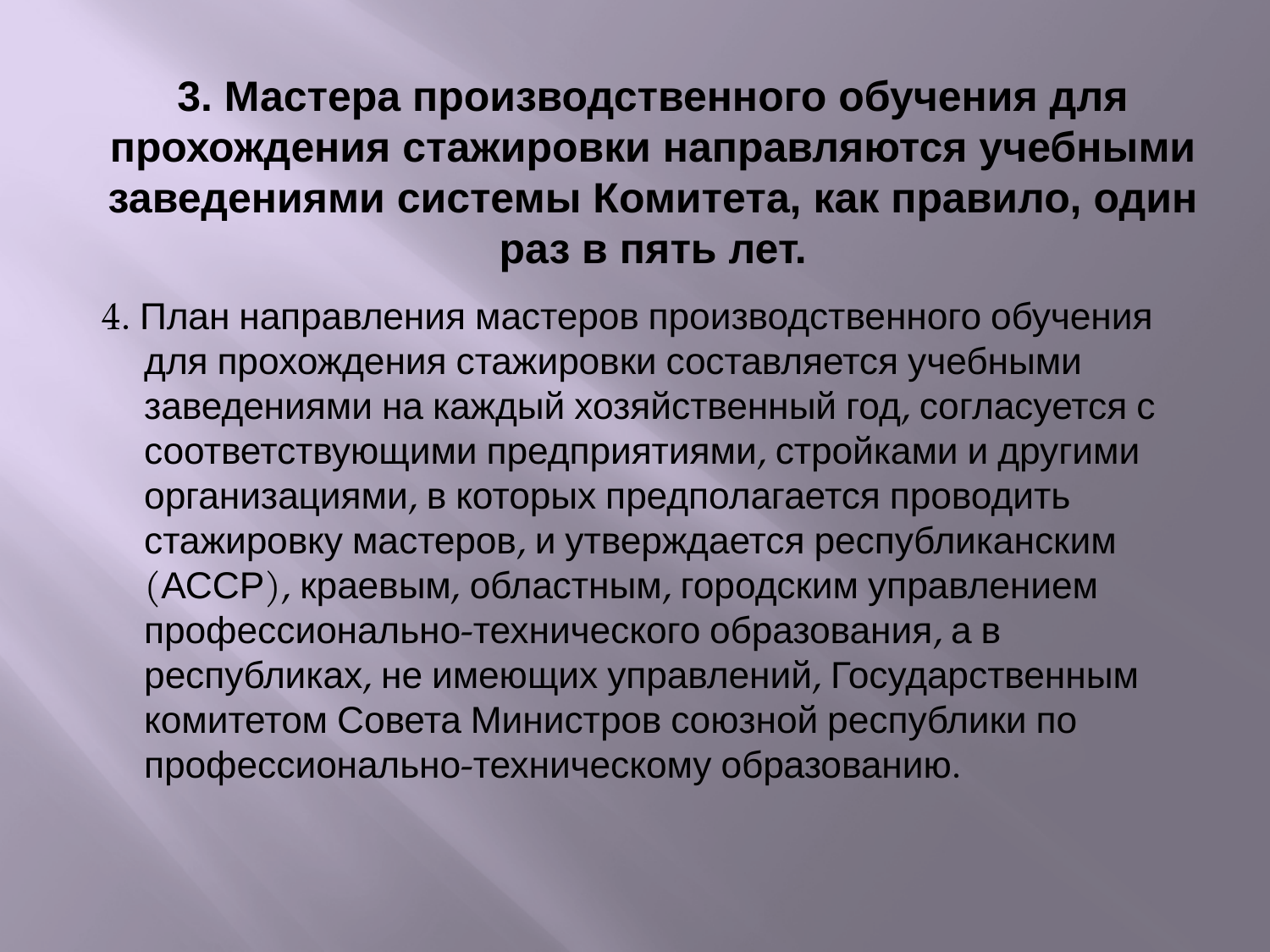

# 3. Мастера производственного обучения для прохождения стажировки направляются учебными заведениями системы Комитета, как правило, один раз в пять лет.
 4. План направления мастеров производственного обучения для прохождения стажировки составляется учебными заведениями на каждый хозяйственный год, согласуется с соответствующими предприятиями, стройками и другими организациями, в которых предполагается проводить стажировку мастеров, и утверждается республиканским (АССР), краевым, областным, городским управлением профессионально-технического образования, а в республиках, не имеющих управлений, Государственным комитетом Совета Министров союзной республики по профессионально-техническому образованию.